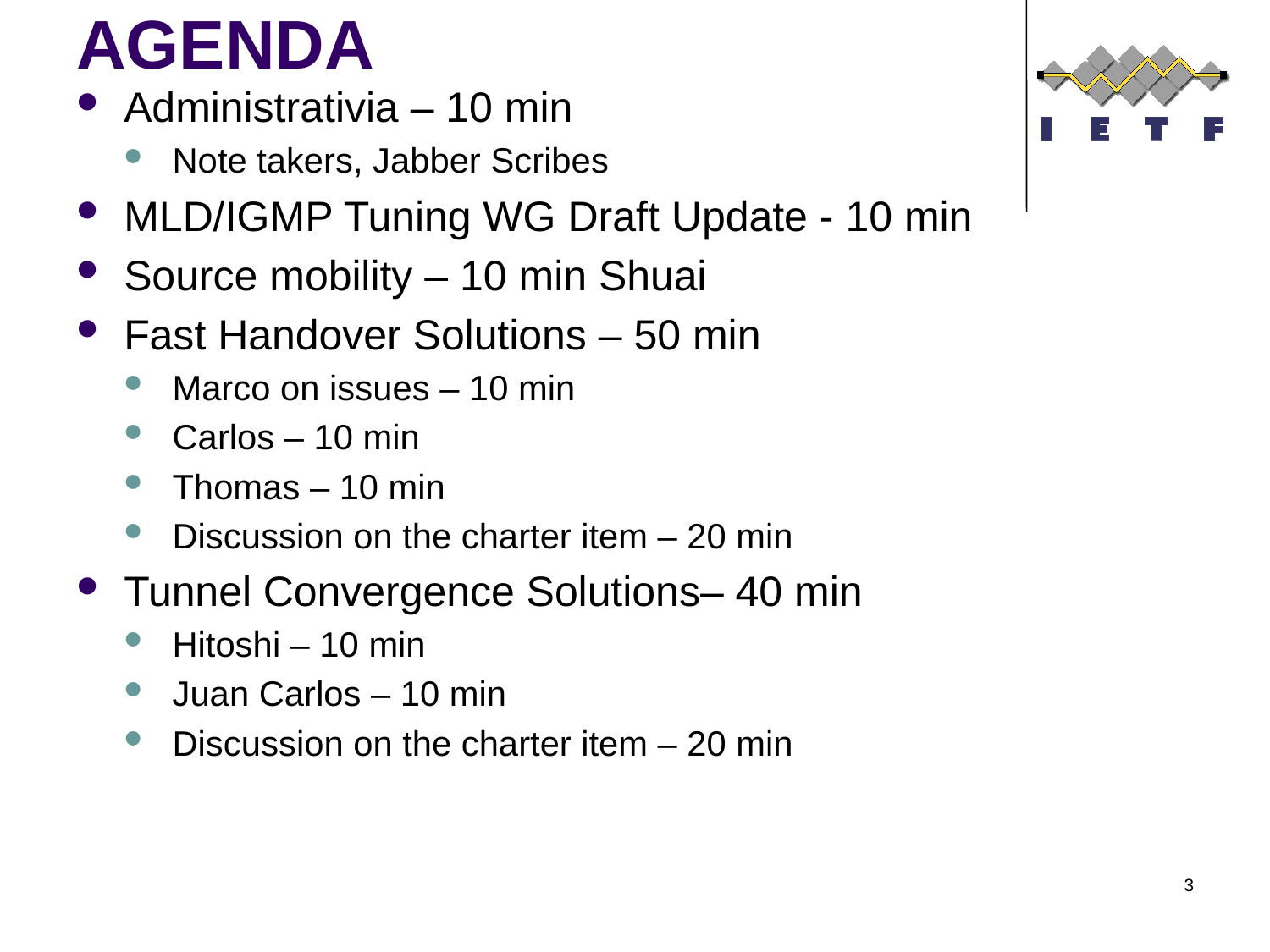

# AGENDA
Administrativia – 10 min
Note takers, Jabber Scribes
MLD/IGMP Tuning WG Draft Update - 10 min
Source mobility – 10 min Shuai
Fast Handover Solutions – 50 min
Marco on issues – 10 min
Carlos – 10 min
Thomas – 10 min
Discussion on the charter item – 20 min
Tunnel Convergence Solutions– 40 min
Hitoshi – 10 min
Juan Carlos – 10 min
Discussion on the charter item – 20 min

3